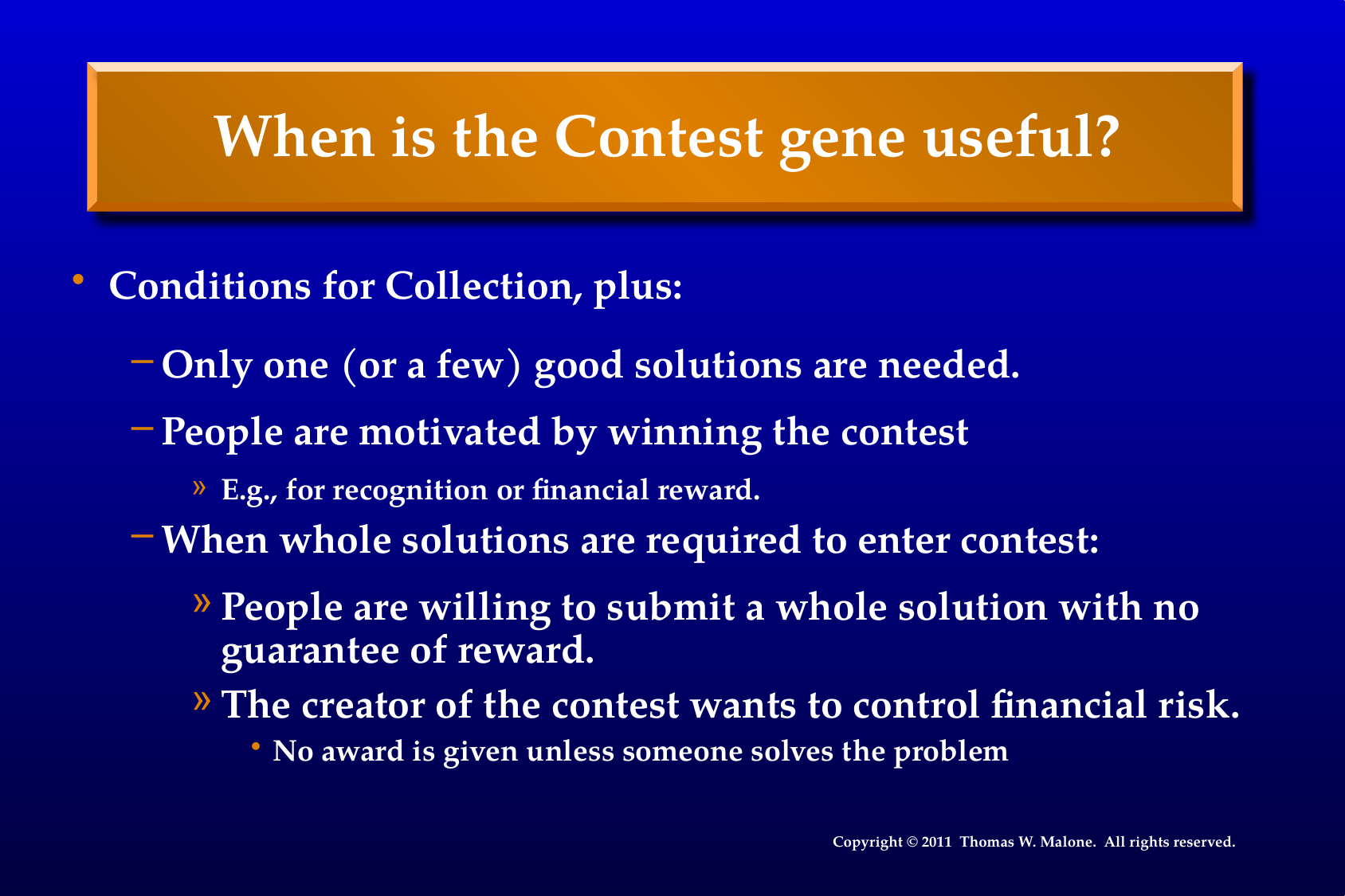

# When is the Contest gene useful?
Conditions for Collection, plus:
Only one (or a few) good solutions are needed.
People are motivated by winning the contest
E.g., for recognition or financial reward.
When whole solutions are required to enter contest:
People are willing to submit a whole solution with no guarantee of reward.
The creator of the contest wants to control financial risk.
No award is given unless someone solves the problem